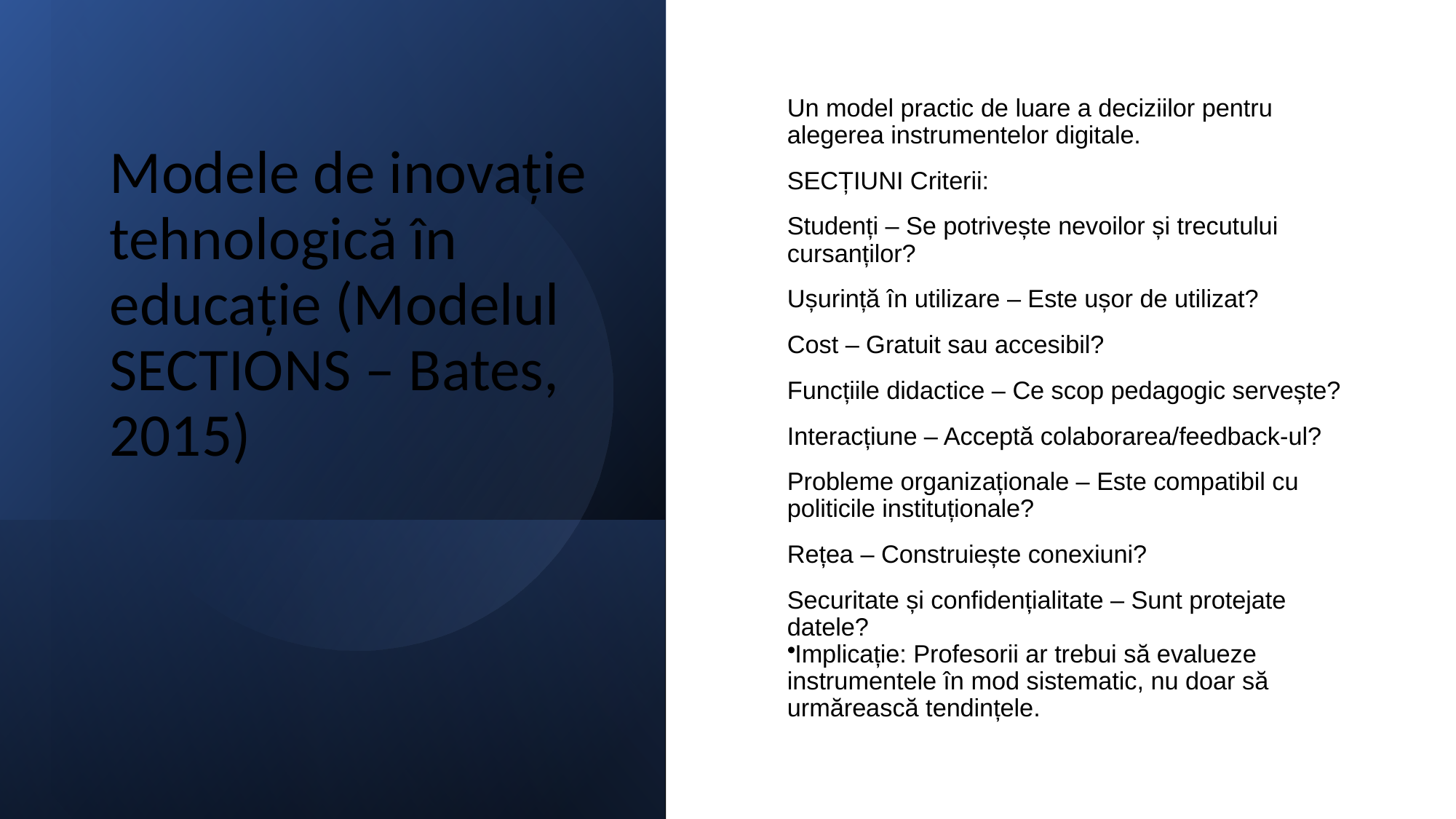

# Modele de inovație tehnologică în educație (Modelul SECTIONS – Bates, 2015)

Un model practic de luare a deciziilor pentru alegerea instrumentelor digitale.
SECȚIUNI Criterii:
Studenți – Se potrivește nevoilor și trecutului cursanților?
Ușurință în utilizare – Este ușor de utilizat?
Cost – Gratuit sau accesibil?
Funcțiile didactice – Ce scop pedagogic servește?
Interacțiune – Acceptă colaborarea/feedback-ul?
Probleme organizaționale – Este compatibil cu politicile instituționale?
Rețea – Construiește conexiuni?
Securitate și confidențialitate – Sunt protejate datele?
Implicație: Profesorii ar trebui să evalueze instrumentele în mod sistematic, nu doar să urmărească tendințele.